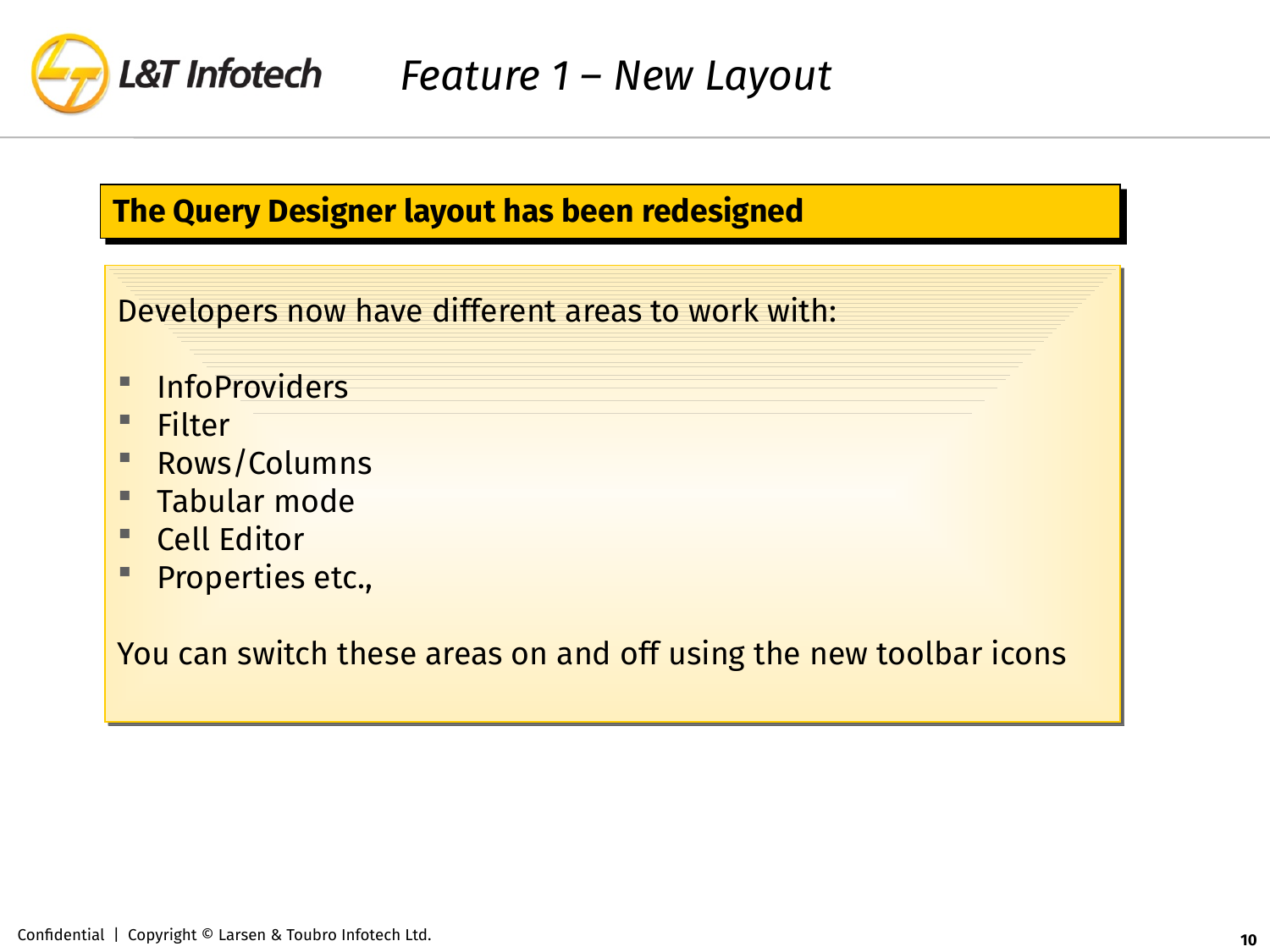

# Feature 1 – New Layout
The Query Designer layout has been redesigned
Developers now have different areas to work with:

InfoProviders
Filter
Rows/Columns
Tabular mode
Cell Editor
Properties etc.,

You can switch these areas on and off using the new toolbar icons

Confidential  |  Copyright © Larsen & Toubro Infotech Ltd.
10